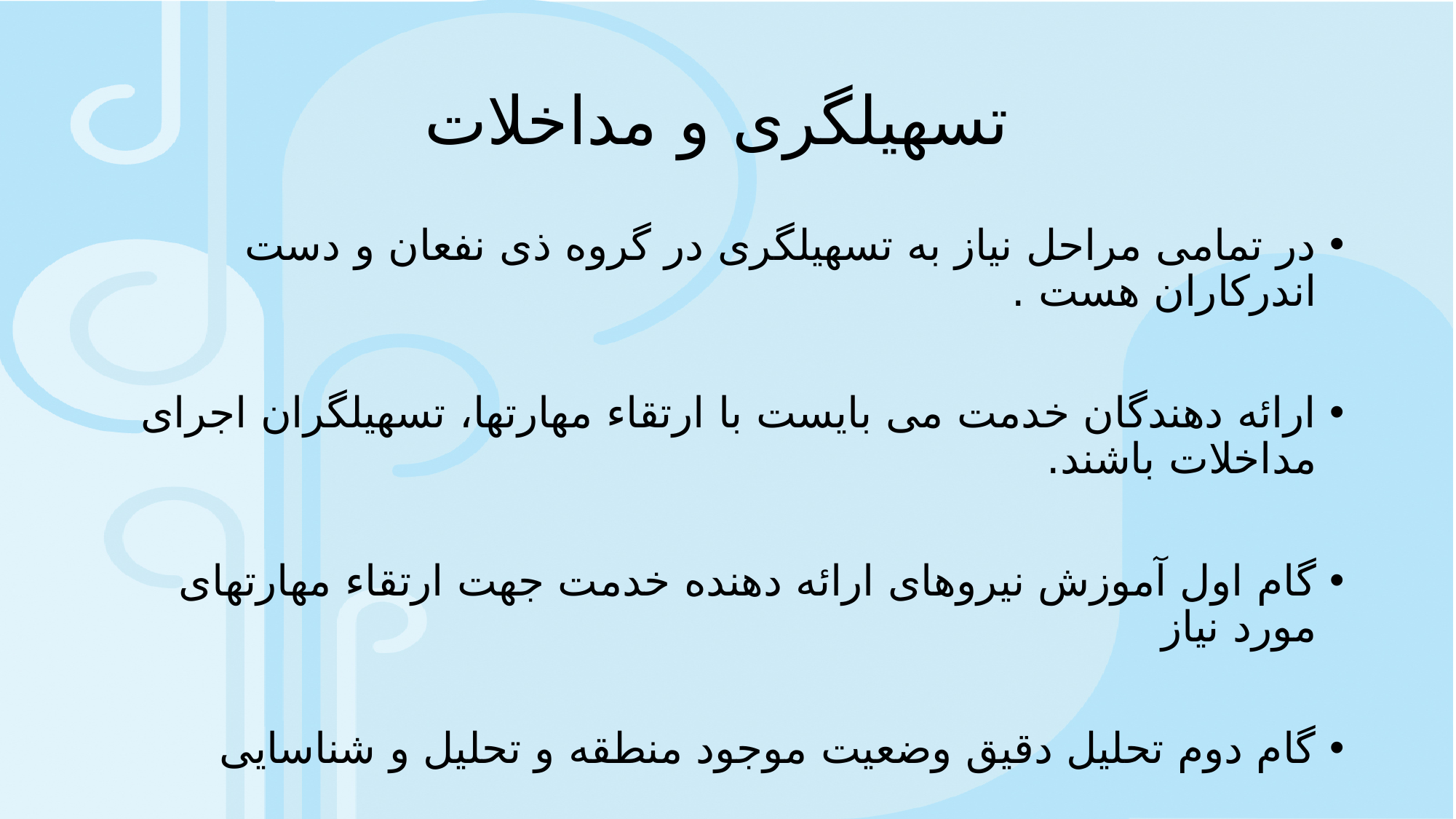

# تسهیلگری و مداخلات
در تمامی مراحل نیاز به تسهیلگری در گروه ذی نفعان و دست اندرکاران هست .

ارائه دهندگان خدمت می بایست با ارتقاء مهارتها، تسهیلگران اجرای مداخلات باشند.

گام اول آموزش نیروهای ارائه دهنده خدمت جهت ارتقاء مهارتهای مورد نیاز

گام دوم تحلیل دقیق وضعیت موجود منطقه و تحلیل و شناسایی